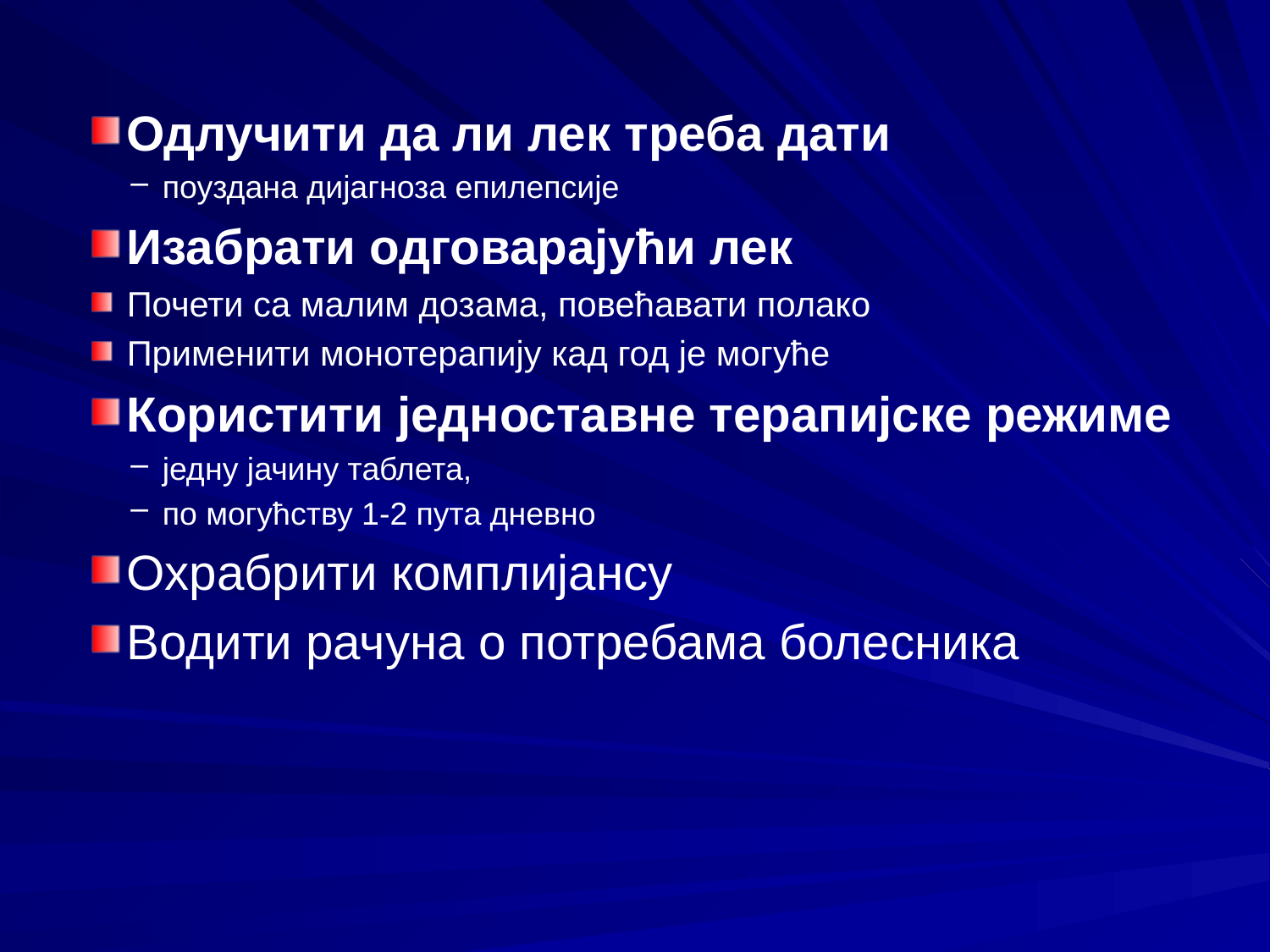

Одлучити да ли лек треба дати
поуздана дијагноза епилепсије
Изабрати одговарајући лек
Почети са малим дозама, повећавати полако
Применити монотерапију кад год је могуће
Користити једноставне терапијске режиме
једну јачину таблета,
по могућству 1-2 пута дневно
Охрабрити комплијансу
Водити рачуна о потребама болесника